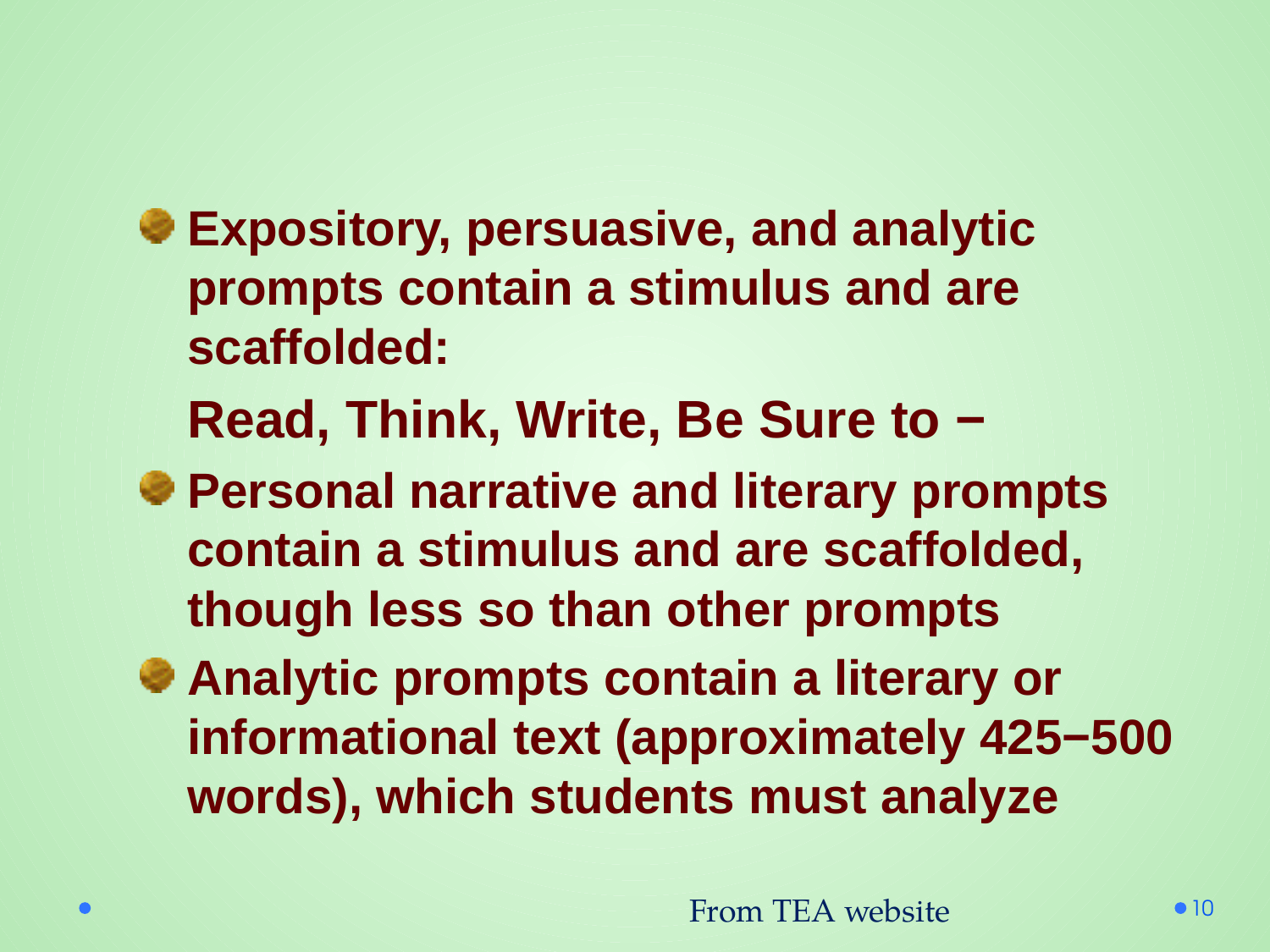

# STAAR Writing Prompts
Expository, persuasive, and analytic prompts contain a stimulus and are scaffolded:
	Read, Think, Write, Be Sure to −
Personal narrative and literary prompts contain a stimulus and are scaffolded, though less so than other prompts
Analytic prompts contain a literary or informational text (approximately 425−500 words), which students must analyze

10
From TEA website